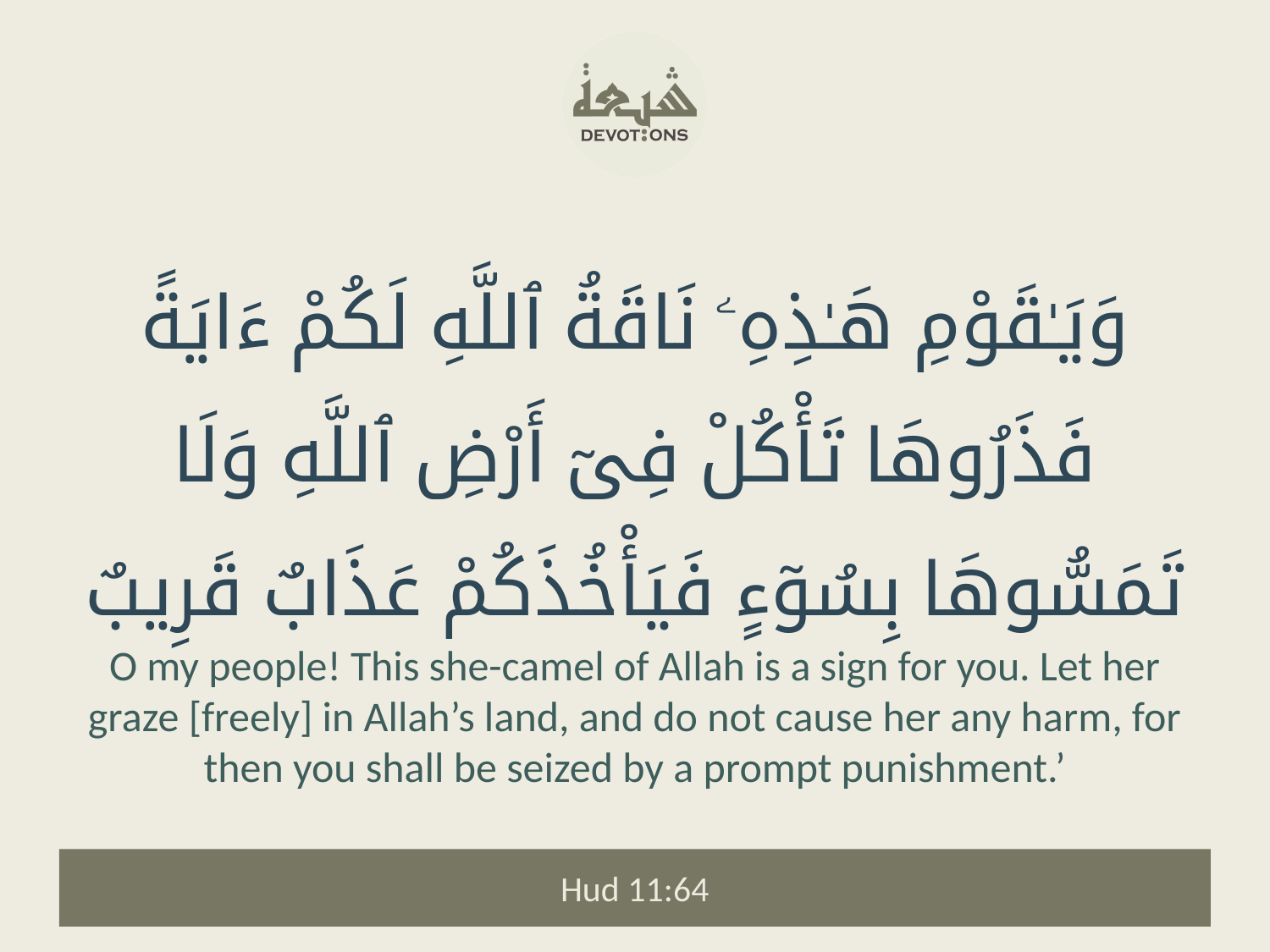

وَيَـٰقَوْمِ هَـٰذِهِۦ نَاقَةُ ٱللَّهِ لَكُمْ ءَايَةً فَذَرُوهَا تَأْكُلْ فِىٓ أَرْضِ ٱللَّهِ وَلَا تَمَسُّوهَا بِسُوٓءٍ فَيَأْخُذَكُمْ عَذَابٌ قَرِيبٌ
O my people! This she-camel of Allah is a sign for you. Let her graze [freely] in Allah’s land, and do not cause her any harm, for then you shall be seized by a prompt punishment.’
Hud 11:64